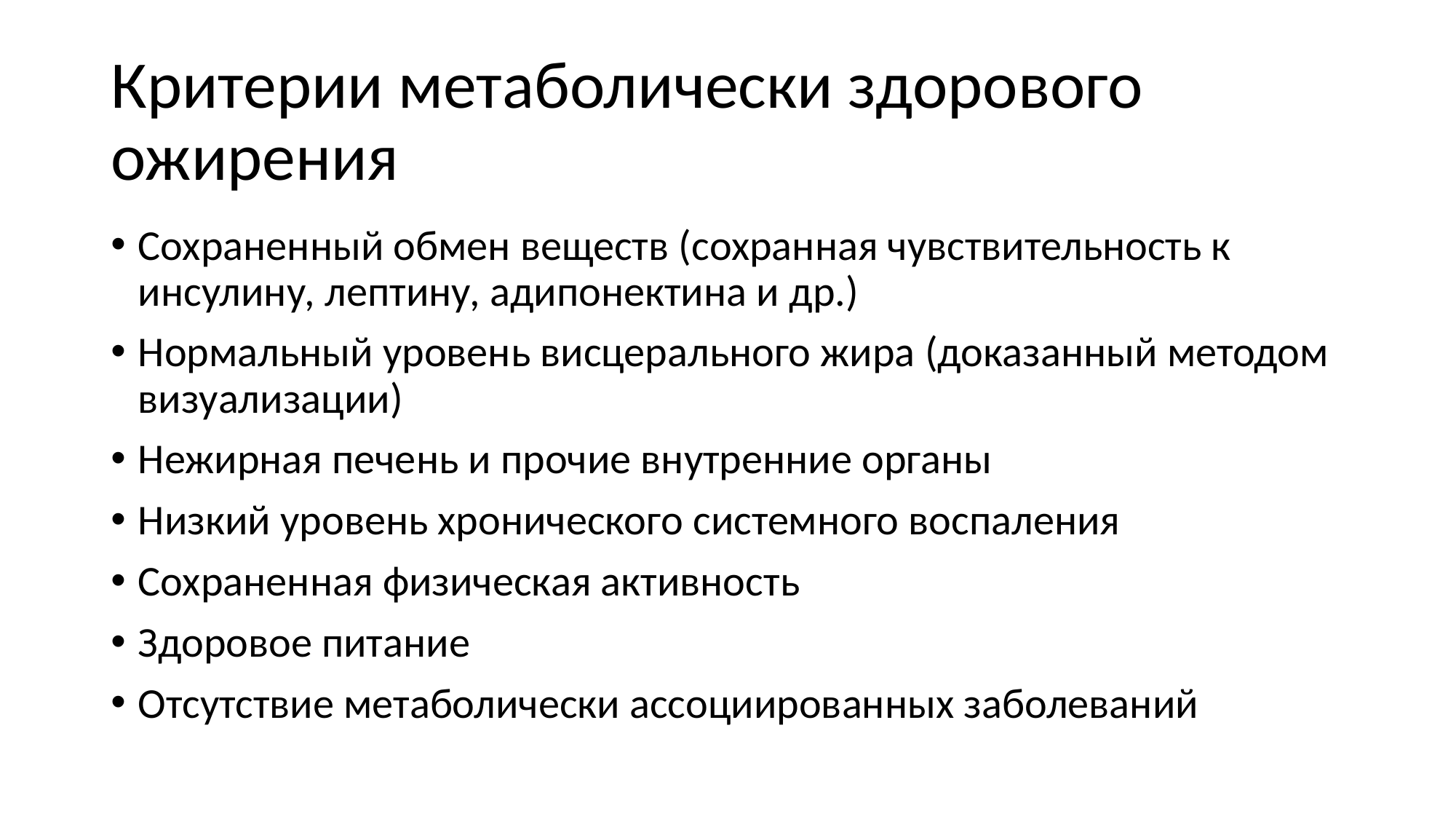

# Критерии метаболически здорового ожирения
Сохраненный обмен веществ (сохранная чувствительность к инсулину, лептину, адипонектина и др.)
Нормальный уровень висцерального жира (доказанный методом визуализации)
Нежирная печень и прочие внутренние органы
Низкий уровень хронического системного воспаления
Сохраненная физическая активность
Здоровое питание
Отсутствие метаболически ассоциированных заболеваний